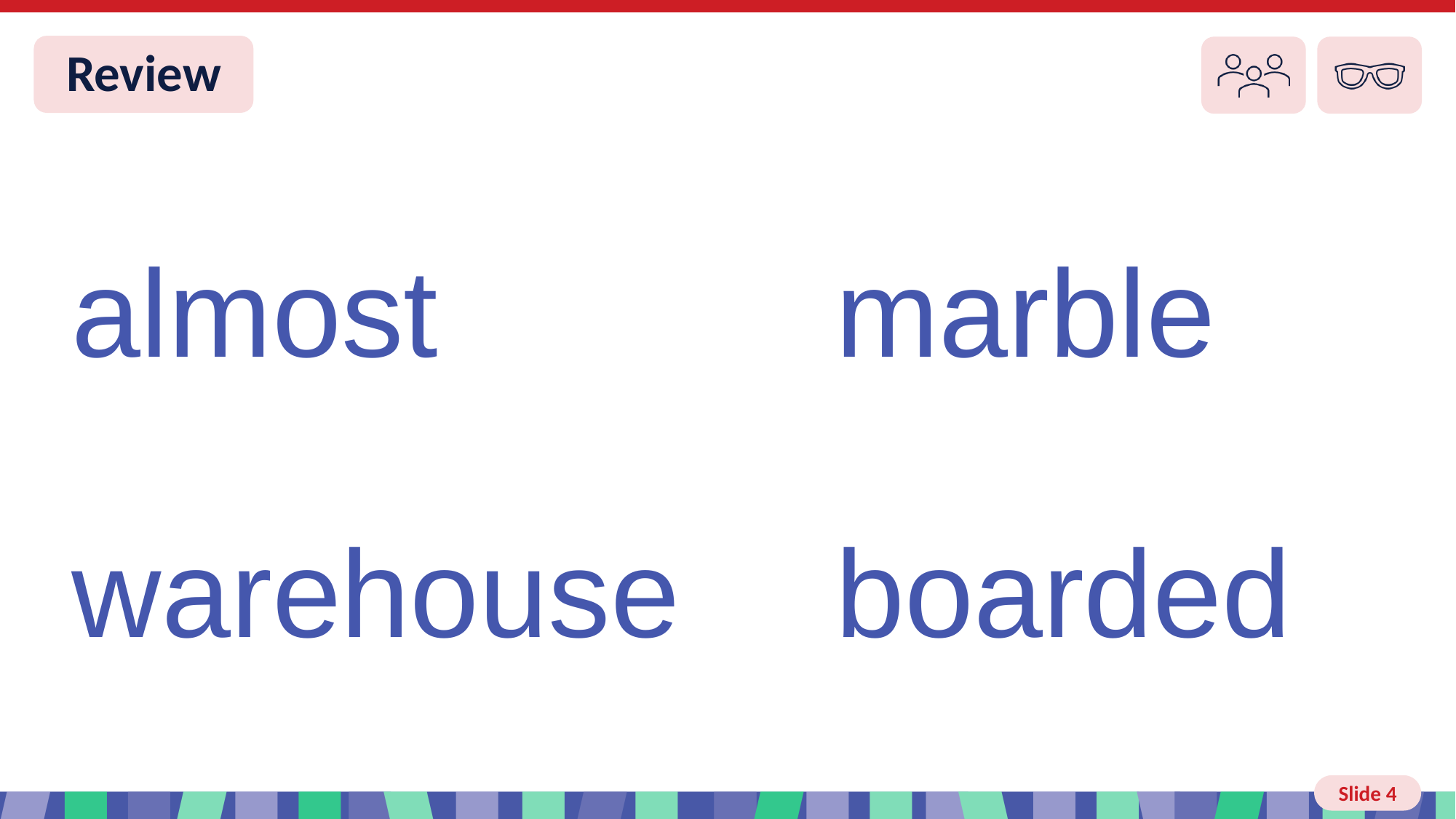

Slide 4 Review You do
almost
marble
warehouse
boarded